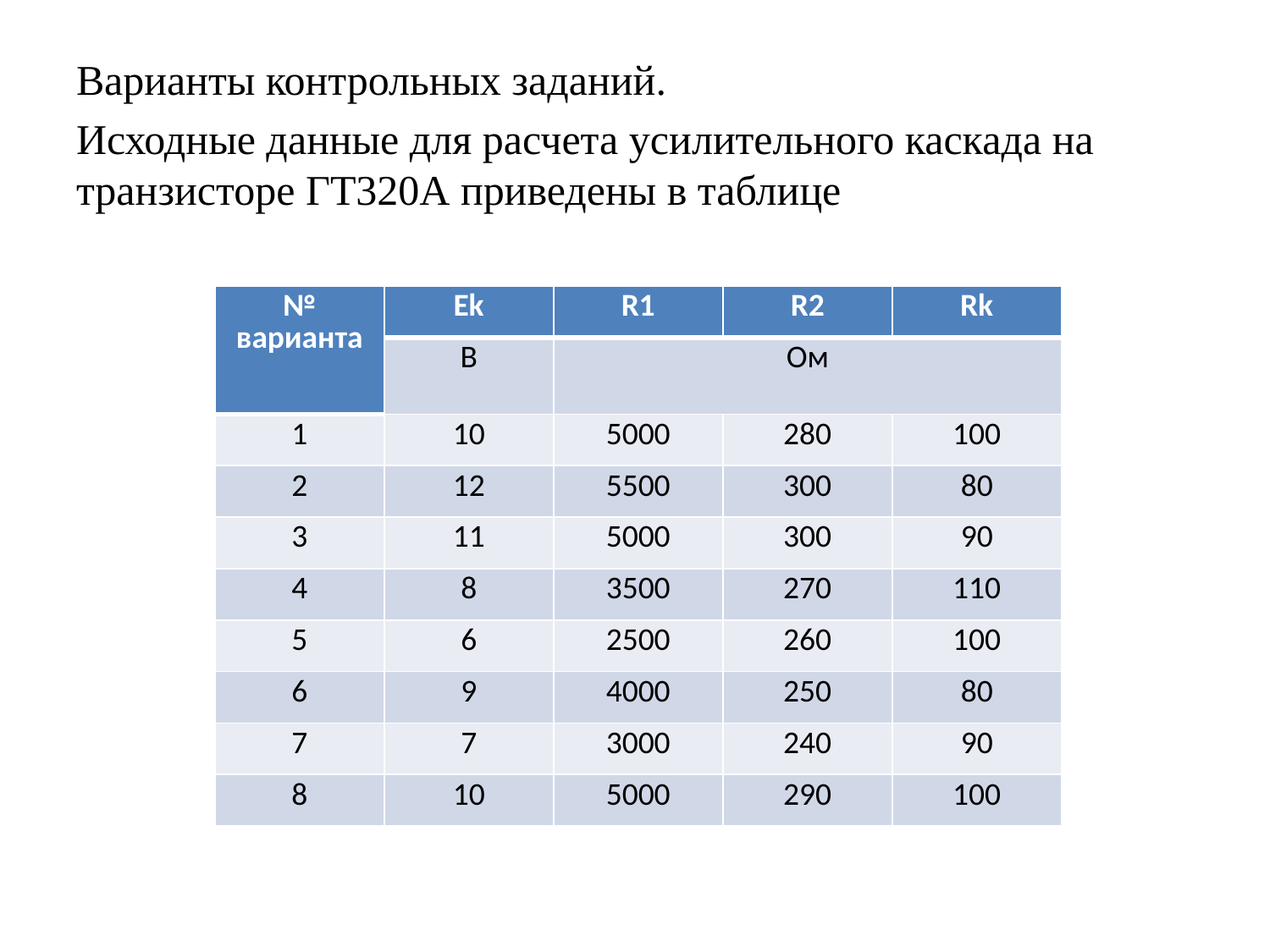

Варианты контрольных заданий.
Исходные данные для расчета усилительного каскада на транзисторе ГТ320А приведены в таблице

| № варианта | Ek | R1 | R2 | Rk |
| --- | --- | --- | --- | --- |
|  | В | Ом |  |  |
| 1 | 10 | 5000 | 280 | 100 |
| 2 | 12 | 5500 | 300 | 80 |
| 3 | 11 | 5000 | 300 | 90 |
| 4 | 8 | 3500 | 270 | 110 |
| 5 | 6 | 2500 | 260 | 100 |
| 6 | 9 | 4000 | 250 | 80 |
| 7 | 7 | 3000 | 240 | 90 |
| 8 | 10 | 5000 | 290 | 100 |